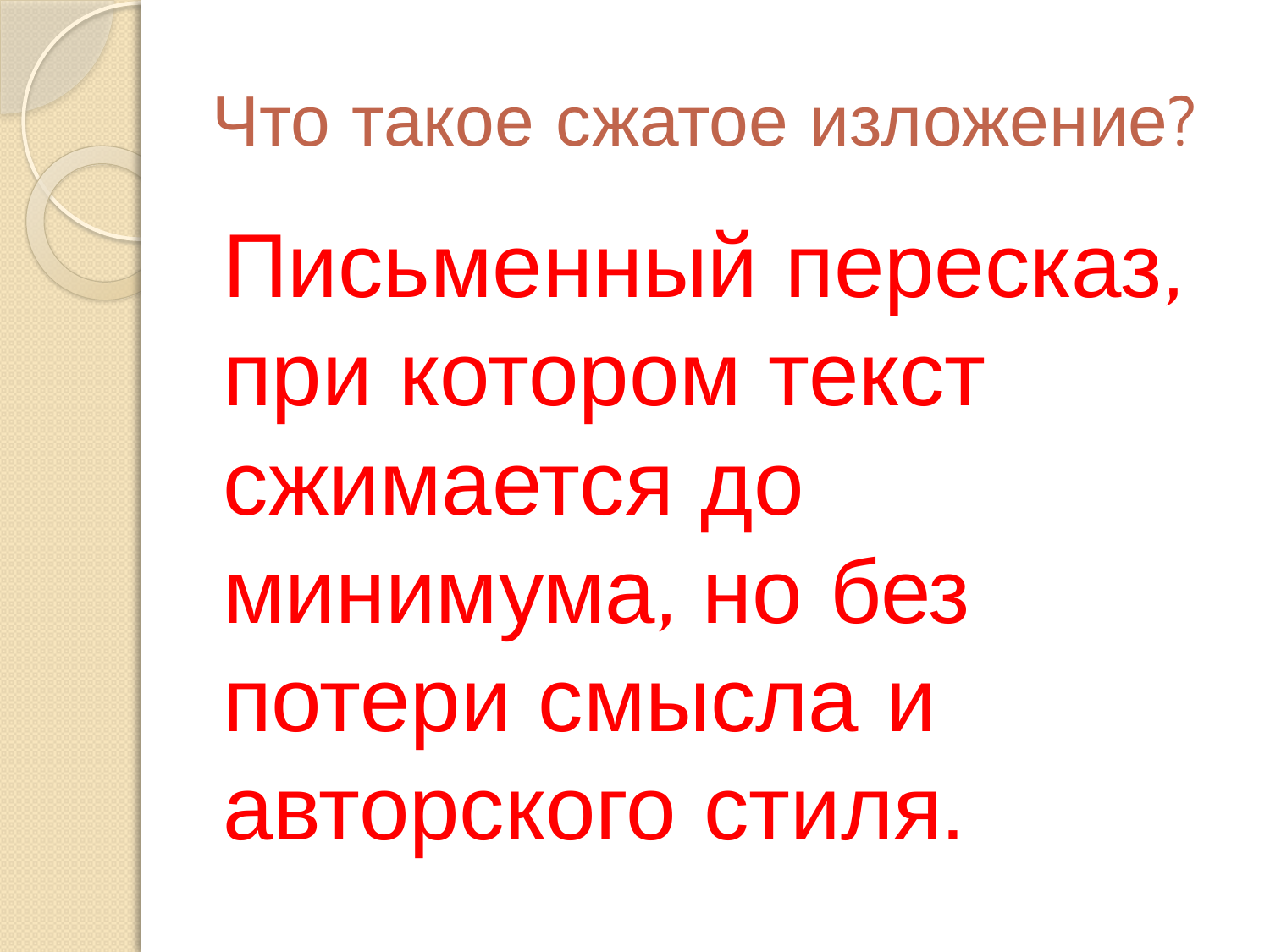

# Что такое сжатое изложение?
Письменный пересказ, при котором текст сжимается до минимума, но без потери смысла и авторского стиля.